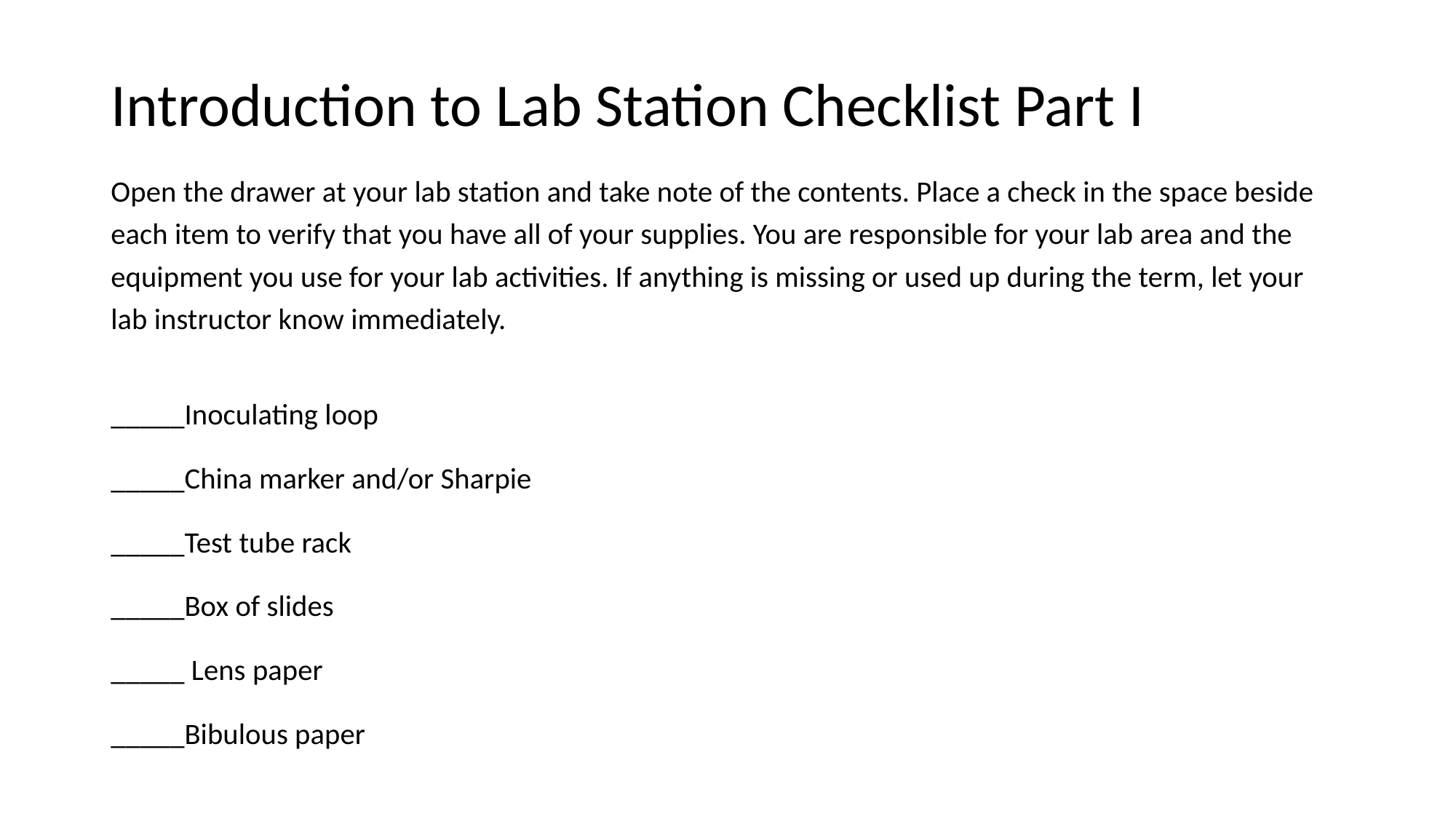

# Introduction to Lab Station Checklist Part I
Open the drawer at your lab station and take note of the contents. Place a check in the space beside each item to verify that you have all of your supplies. You are responsible for your lab area and the equipment you use for your lab activities. If anything is missing or used up during the term, let your lab instructor know immediately.

_____Inoculating loop
_____China marker and/or Sharpie
_____Test tube rack
_____Box of slides
_____ Lens paper
 
_____Bibulous paper